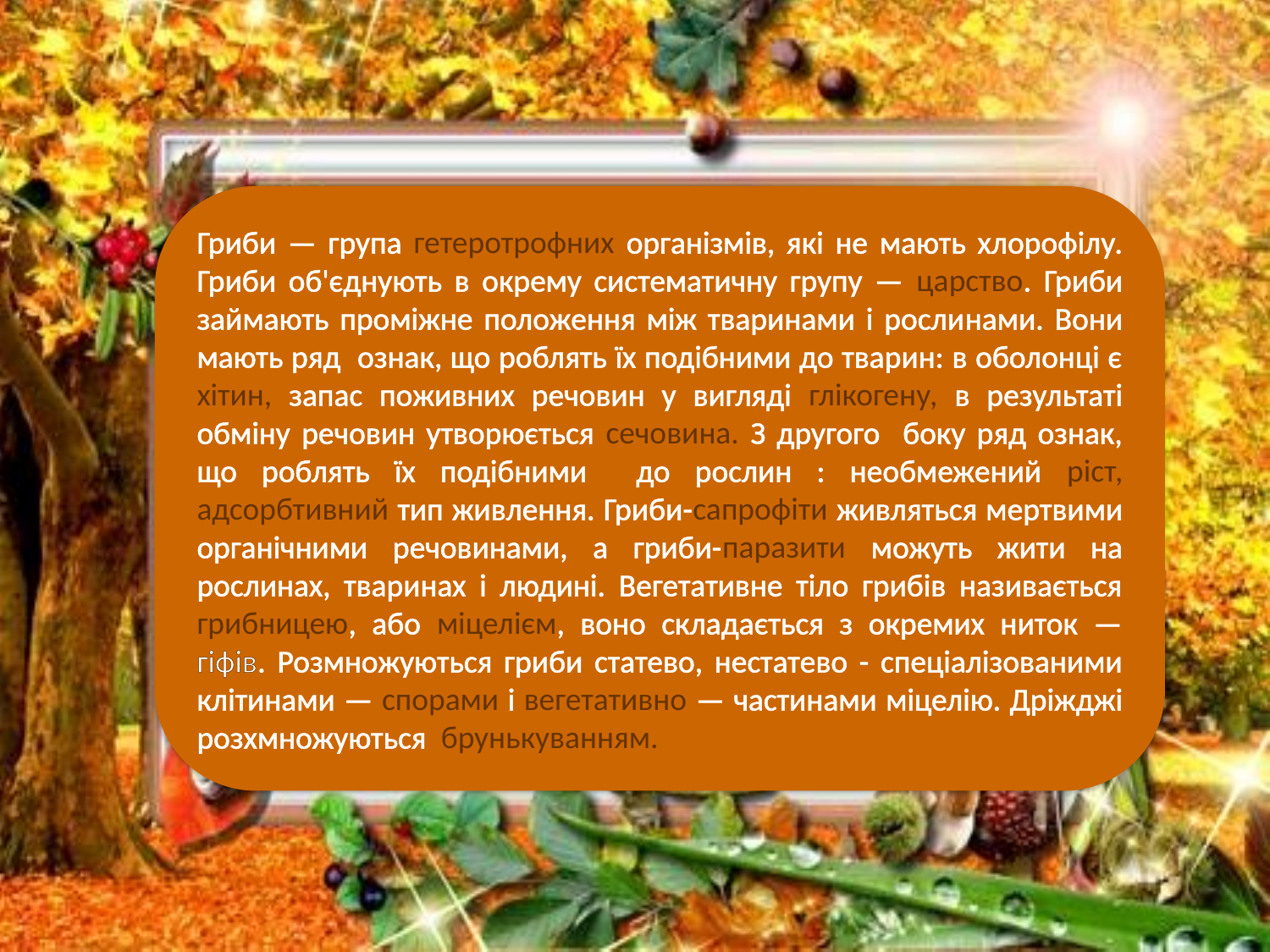

Гриби — група гетеротрофних організмів, які не мають хлорофілу. Гриби об'єднують в окрему систематичну групу — царство. Гриби займають проміжне положення між тваринами і росли­нами. Вони мають ряд  ознак, що роблять їх подібними до тварин: в оболонці є хітин, запас по­живних речовин у вигляді глікогену, в результаті обміну речовин утворюється сечовина. З другого  боку ряд ознак, що роблять їх подібними  до рослин : необмежений ріст, адсорбтивний тип живлення. Гриби-сапрофіти живляться мертвими органічними речовинами, а гриби-паразити можуть жити на рослинах, тваринах і людині. Вегетативне тіло грибів називається грибницею, або міцелієм, воно складається з окремих ниток — гіфів. Розмножуються гриби статево, нестатево - спеціалізованими клітинами — спорами і вегетативно — частинами міцелію. Дріжджі розхмножуються  брунь­куванням.